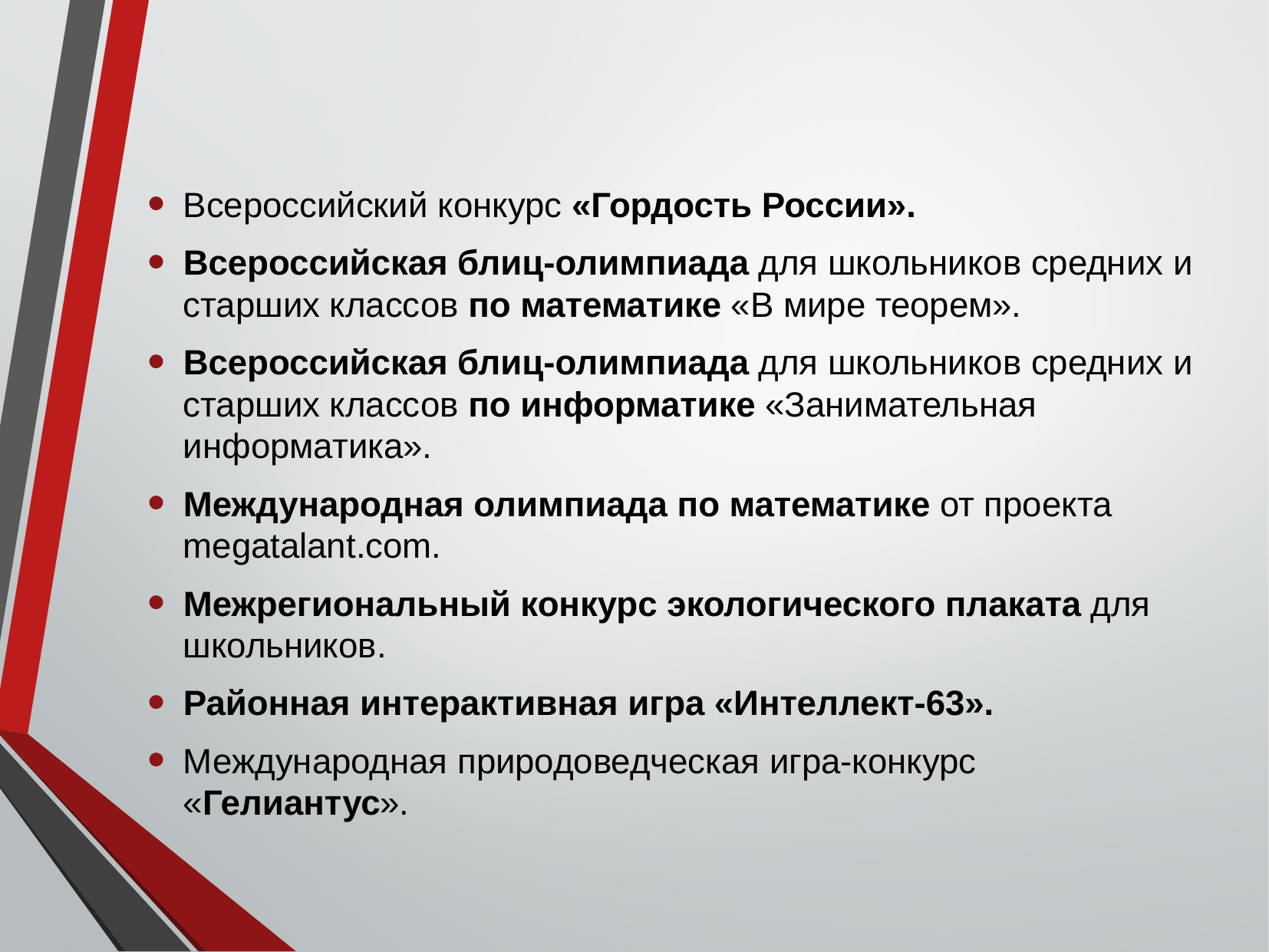

Всероссийский конкурс «Гордость России».
Всероссийская блиц-олимпиада для школьников средних и старших классов по математике «В мире теорем».
Всероссийская блиц-олимпиада для школьников средних и старших классов по информатике «Занимательная информатика».
Международная олимпиада по математике от проекта megatalant.com.
Межрегиональный конкурс экологического плаката для школьников.
Районная интерактивная игра «Интеллект-63».
Международная природоведческая игра-конкурс «Гелиантус».